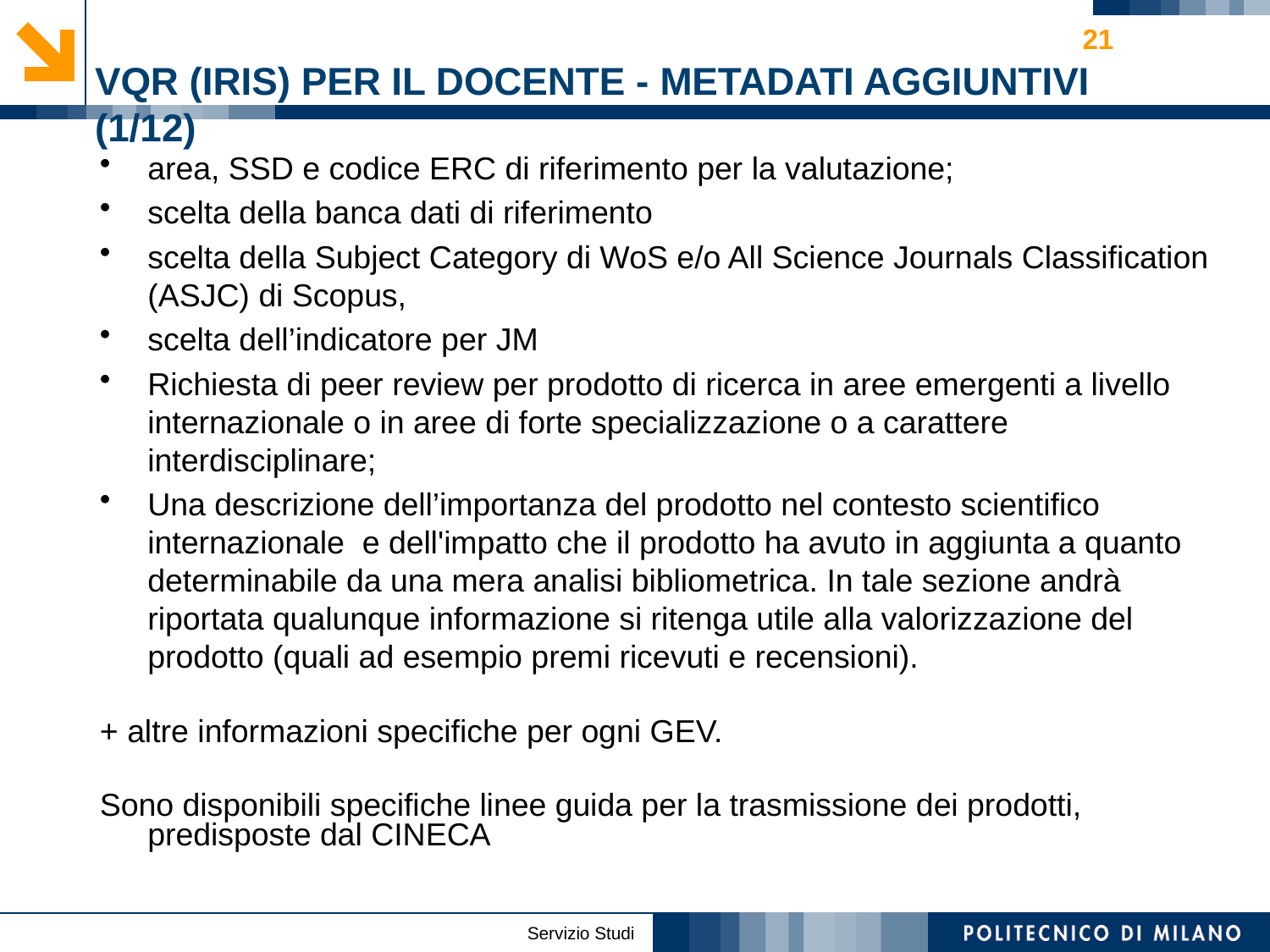

# VQR (IRIS) per il docente - metadati aggiuntivi (1/12)
21
area, SSD e codice ERC di riferimento per la valutazione;
scelta della banca dati di riferimento
scelta della Subject Category di WoS e/o All Science Journals Classification (ASJC) di Scopus,
scelta dell’indicatore per JM
Richiesta di peer review per prodotto di ricerca in aree emergenti a livello internazionale o in aree di forte specializzazione o a carattere interdisciplinare;
Una descrizione dell’importanza del prodotto nel contesto scientifico  internazionale  e dell'impatto che il prodotto ha avuto in aggiunta a quanto determinabile da una mera analisi bibliometrica. In tale sezione andrà riportata qualunque informazione si ritenga utile alla valorizzazione del prodotto (quali ad esempio premi ricevuti e recensioni).

+ altre informazioni specifiche per ogni GEV.

Sono disponibili specifiche linee guida per la trasmissione dei prodotti, predisposte dal CINECA